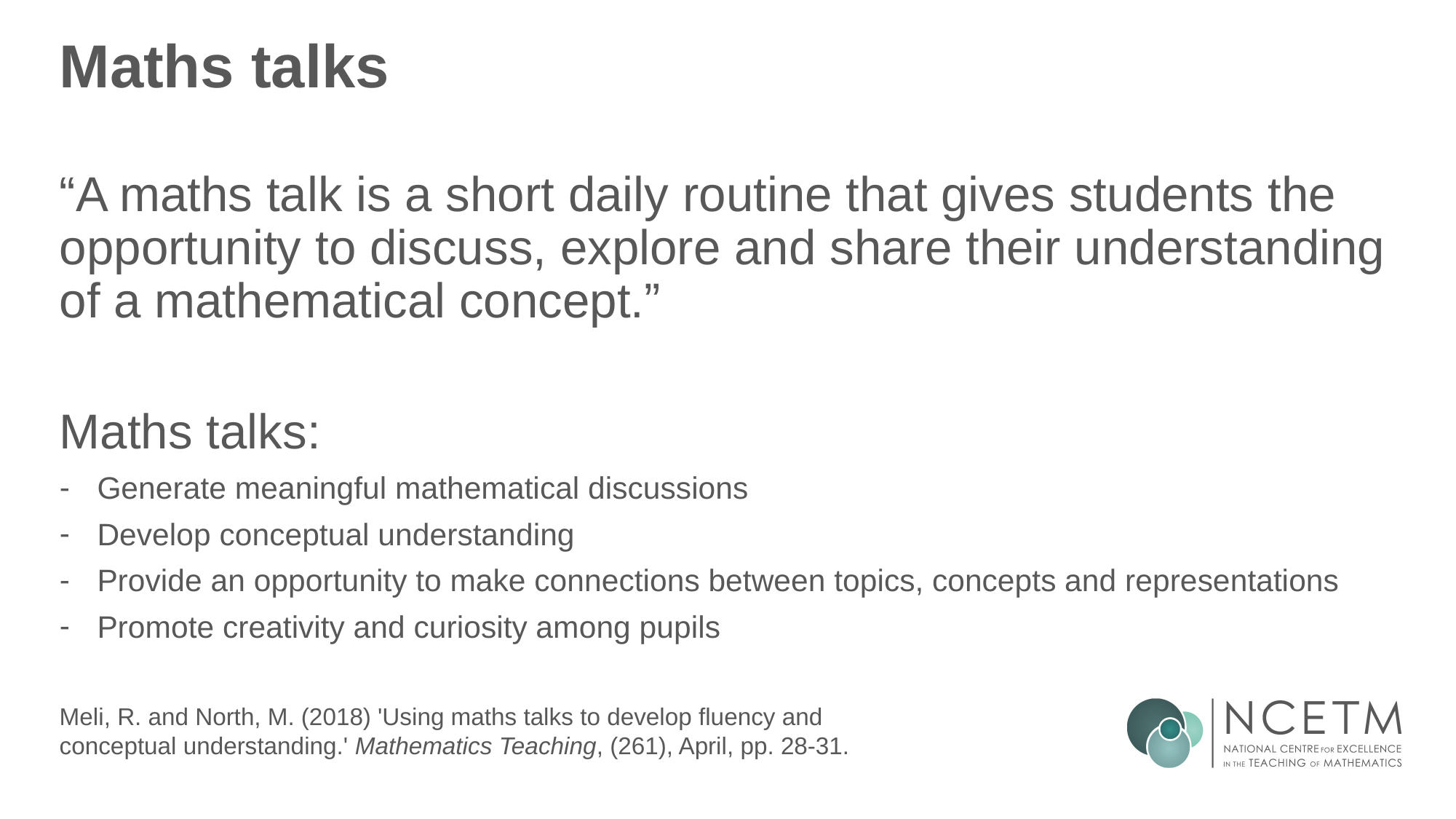

# Maths talks
“A maths talk is a short daily routine that gives students the opportunity to discuss, explore and share their understanding of a mathematical concept.”

Maths talks:
Generate meaningful mathematical discussions
Develop conceptual understanding
Provide an opportunity to make connections between topics, concepts and representations
Promote creativity and curiosity among pupils
Meli, R. and North, M. (2018) 'Using maths talks to develop fluency and conceptual understanding.' Mathematics Teaching, (261), April, pp. 28-31.